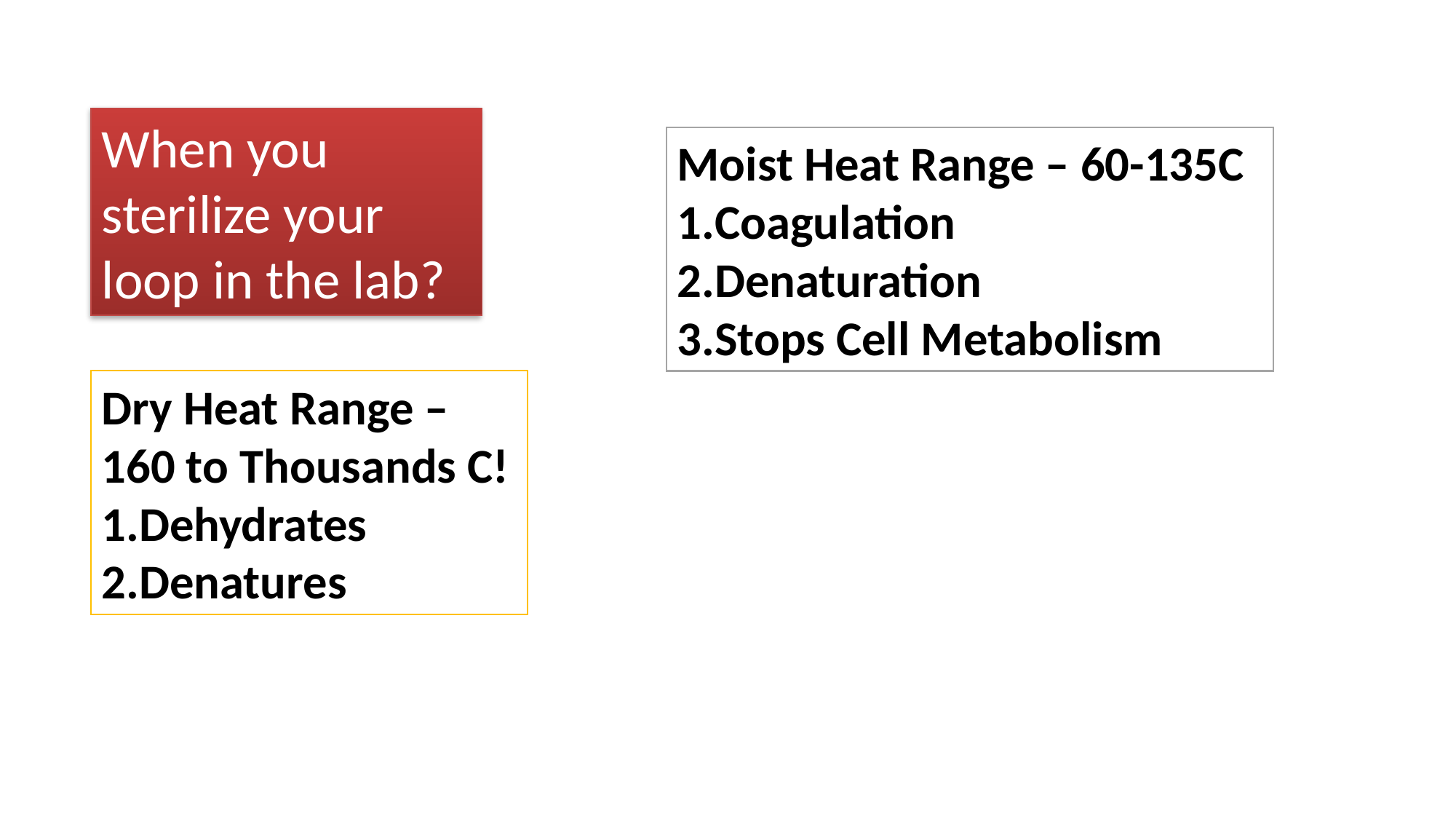

When you sterilize your loop in the lab?
Moist Heat Range – 60-135C
Coagulation
Denaturation
Stops Cell Metabolism
Dry Heat Range – 160 to Thousands C!
Dehydrates
Denatures